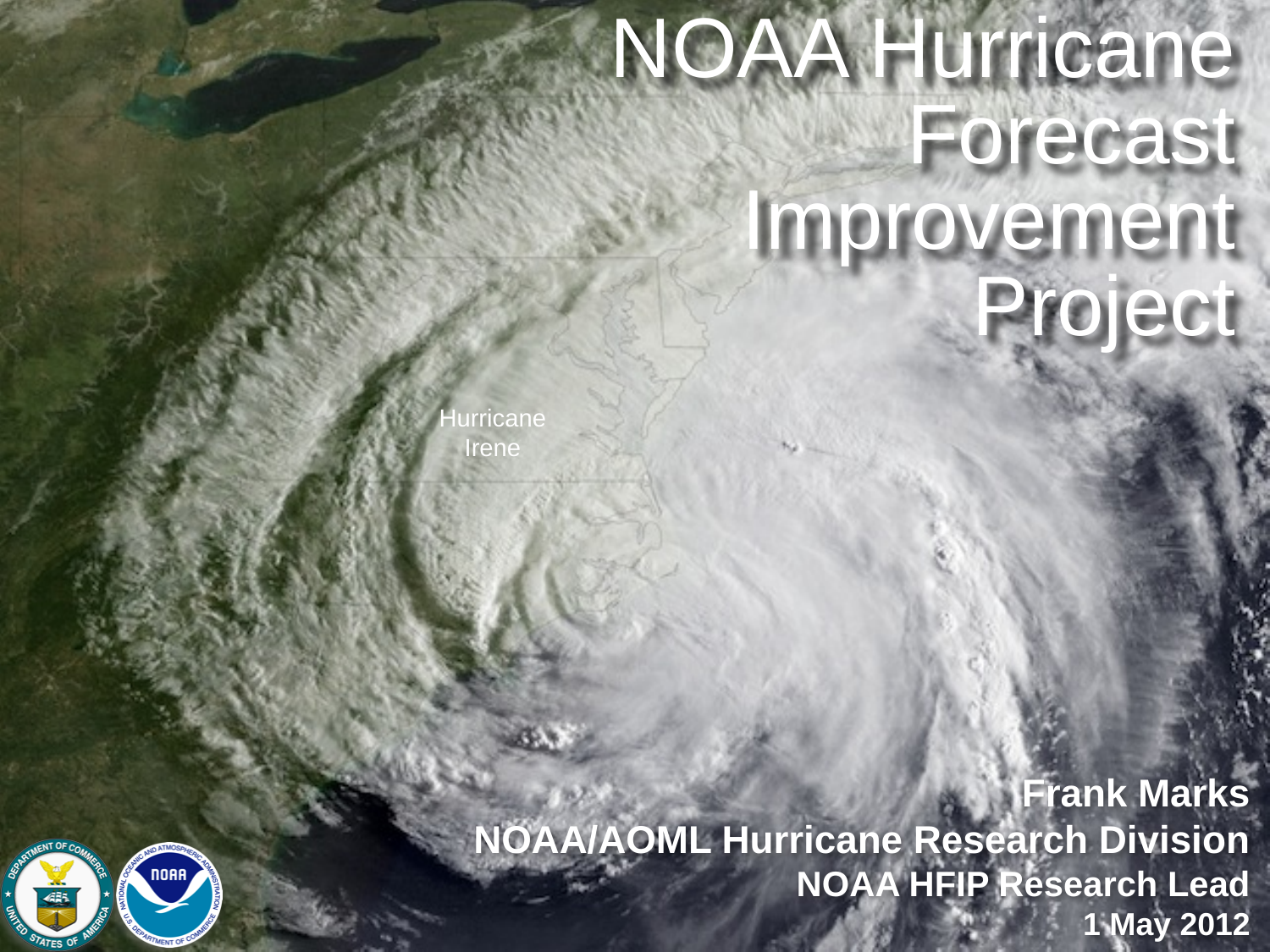

NOAA Hurricane Forecast Improvement Project
Frank Marks
NOAA/AOML Hurricane Research Division
 NOAA HFIP Research Lead
1 May 2012